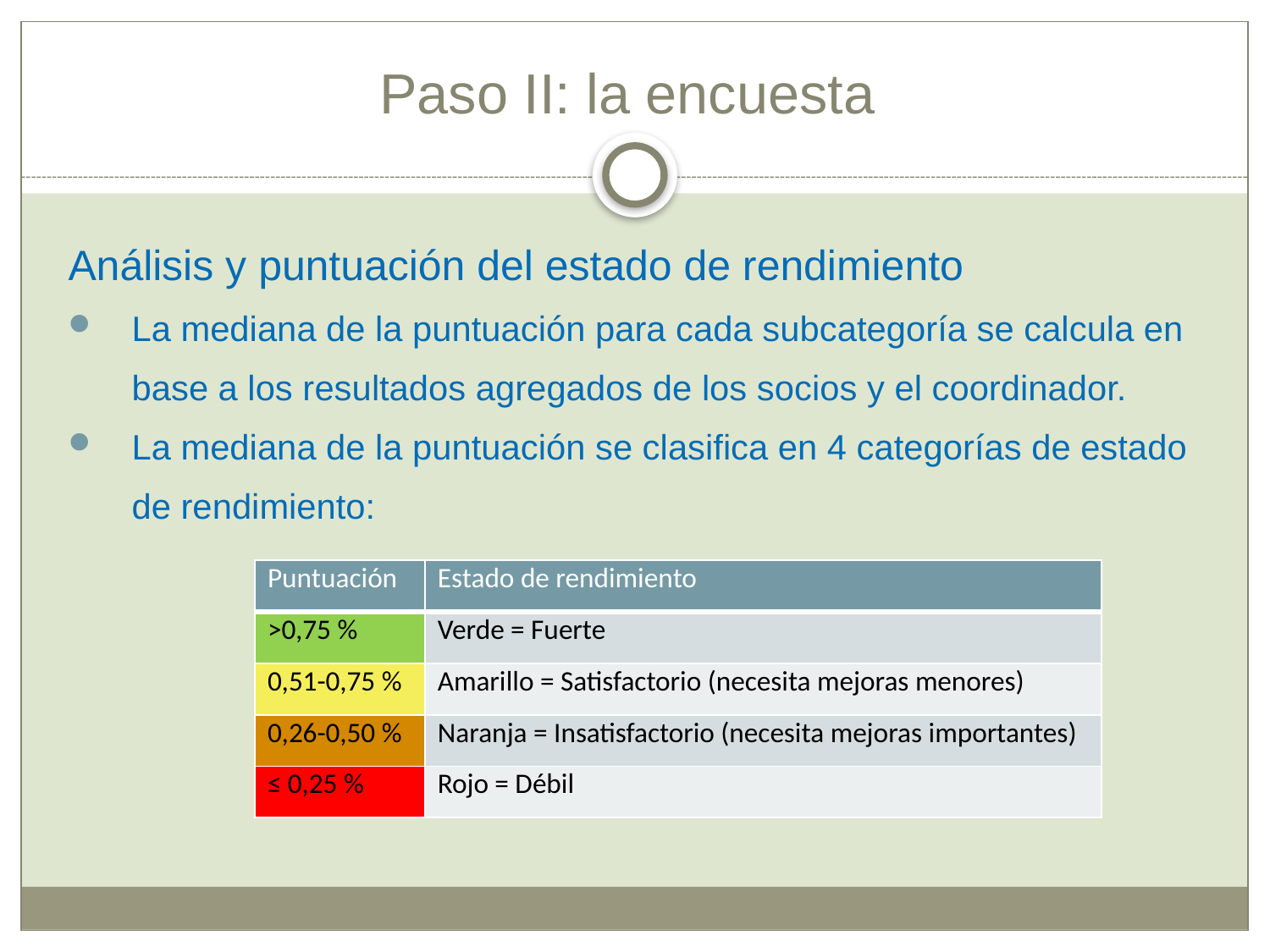

# Paso II: la encuesta
Análisis y puntuación del estado de rendimiento
La mediana de la puntuación para cada subcategoría se calcula en base a los resultados agregados de los socios y el coordinador.
La mediana de la puntuación se clasifica en 4 categorías de estado de rendimiento:

| Puntuación | Estado de rendimiento |
| --- | --- |
| >0,75 % | Verde = Fuerte |
| 0,51-0,75 % | Amarillo = Satisfactorio (necesita mejoras menores) |
| 0,26-0,50 % | Naranja = Insatisfactorio (necesita mejoras importantes) |
| ≤ 0,25 % | Rojo = Débil |